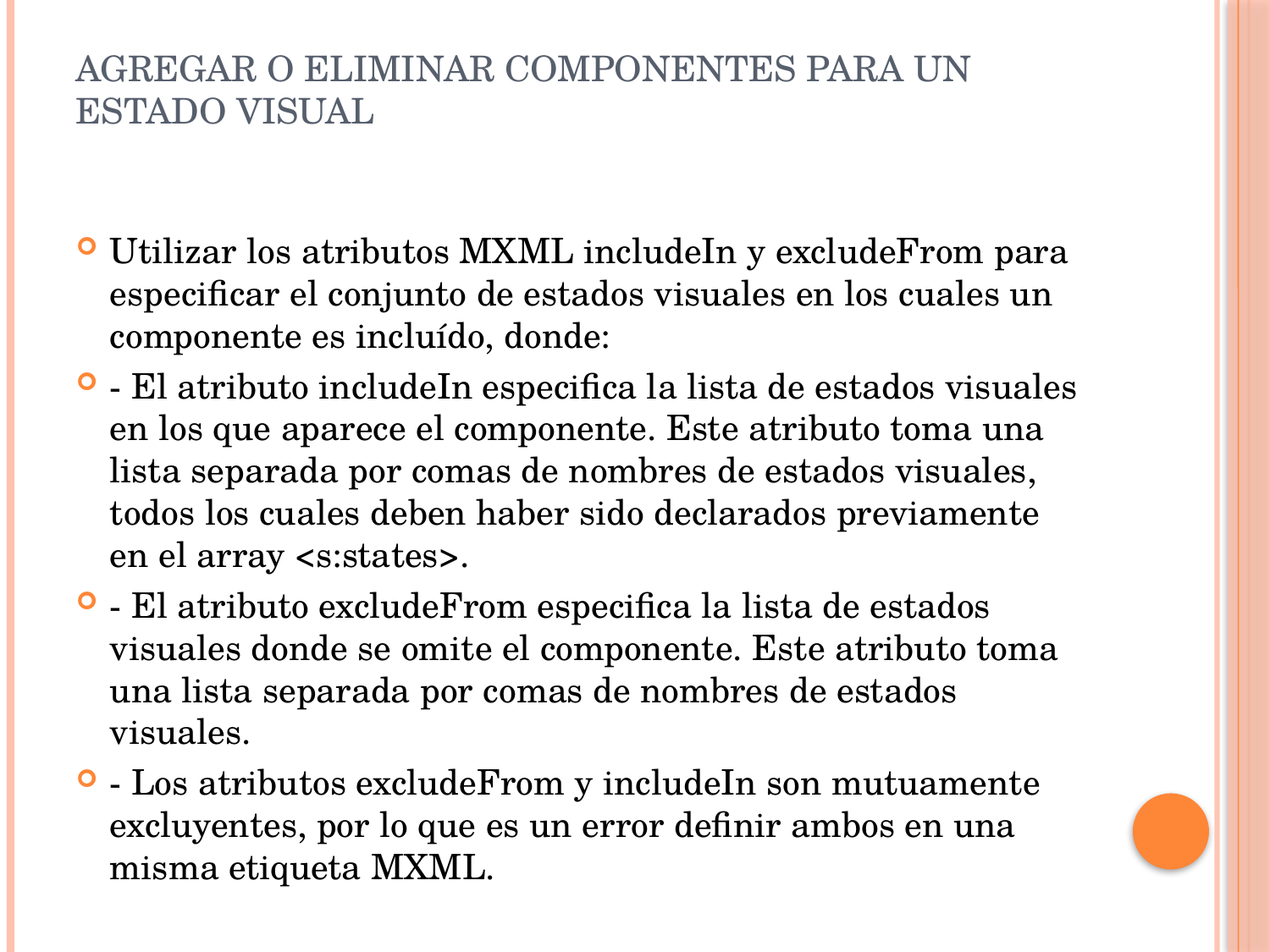

# Agregar o eliminar componentes para un estado visual
Utilizar los atributos MXML includeIn y excludeFrom para especificar el conjunto de estados visuales en los cuales un componente es incluído, donde:
- El atributo includeIn especifica la lista de estados visuales en los que aparece el componente. Este atributo toma una lista separada por comas de nombres de estados visuales, todos los cuales deben haber sido declarados previamente en el array <s:states>.
- El atributo excludeFrom especifica la lista de estados visuales donde se omite el componente. Este atributo toma una lista separada por comas de nombres de estados visuales.
- Los atributos excludeFrom y includeIn son mutuamente excluyentes, por lo que es un error definir ambos en una misma etiqueta MXML.